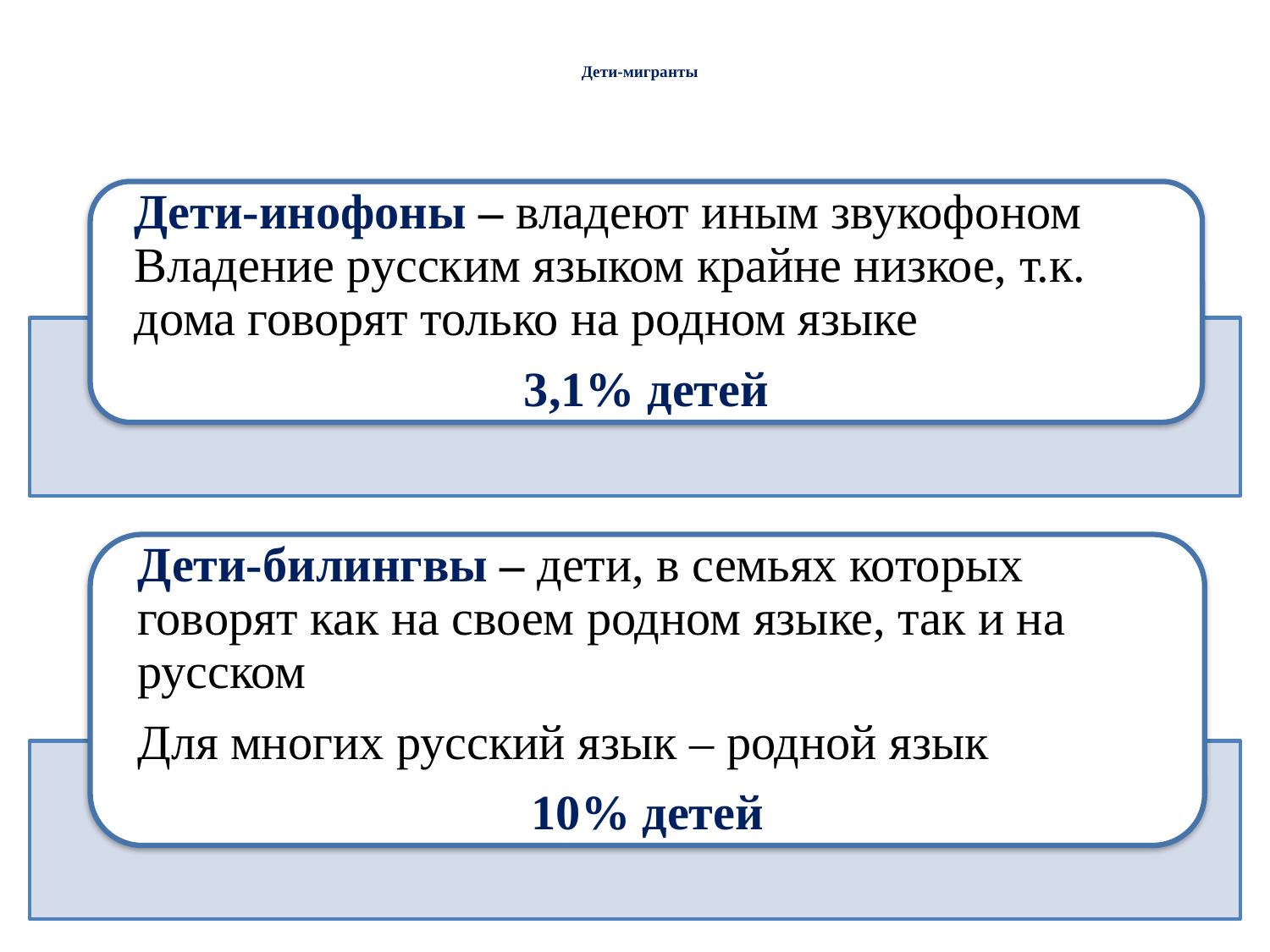

Дети-мигранты
Дети-инофоны – владеют иным звукофоном Владение русским языком крайне низкое, т.к. дома говорят только на родном языке
3,1% детей
Дети-билингвы – дети, в семьях которых говорят как на своем родном языке, так и на русском
Для многих русский язык – родной язык
10% детей